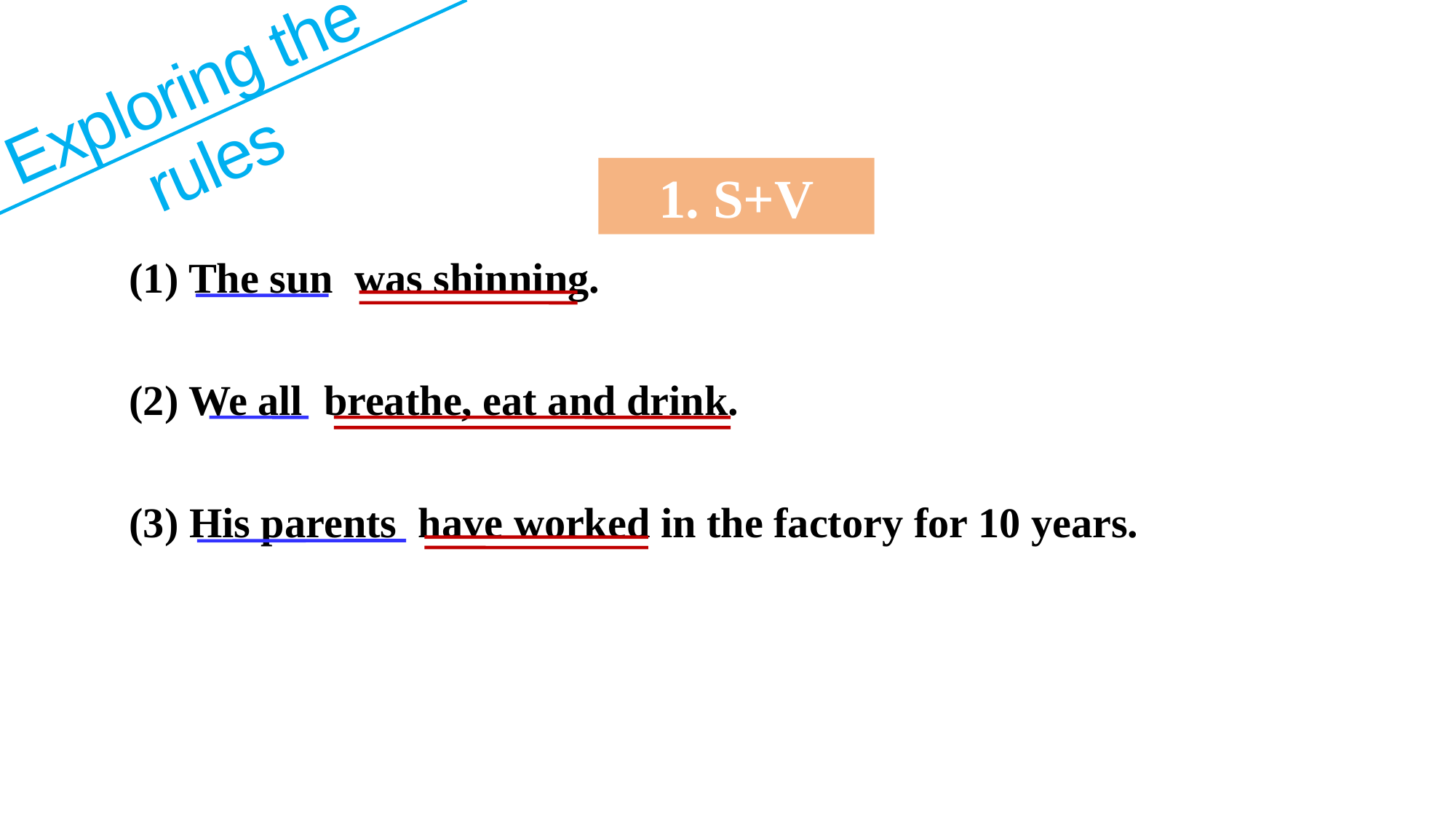

Exploring the rules
1. S+V
(1) The sun  was shinning.

(2) We all  breathe, eat and drink.

(3) His parents  have worked in the factory for 10 years.